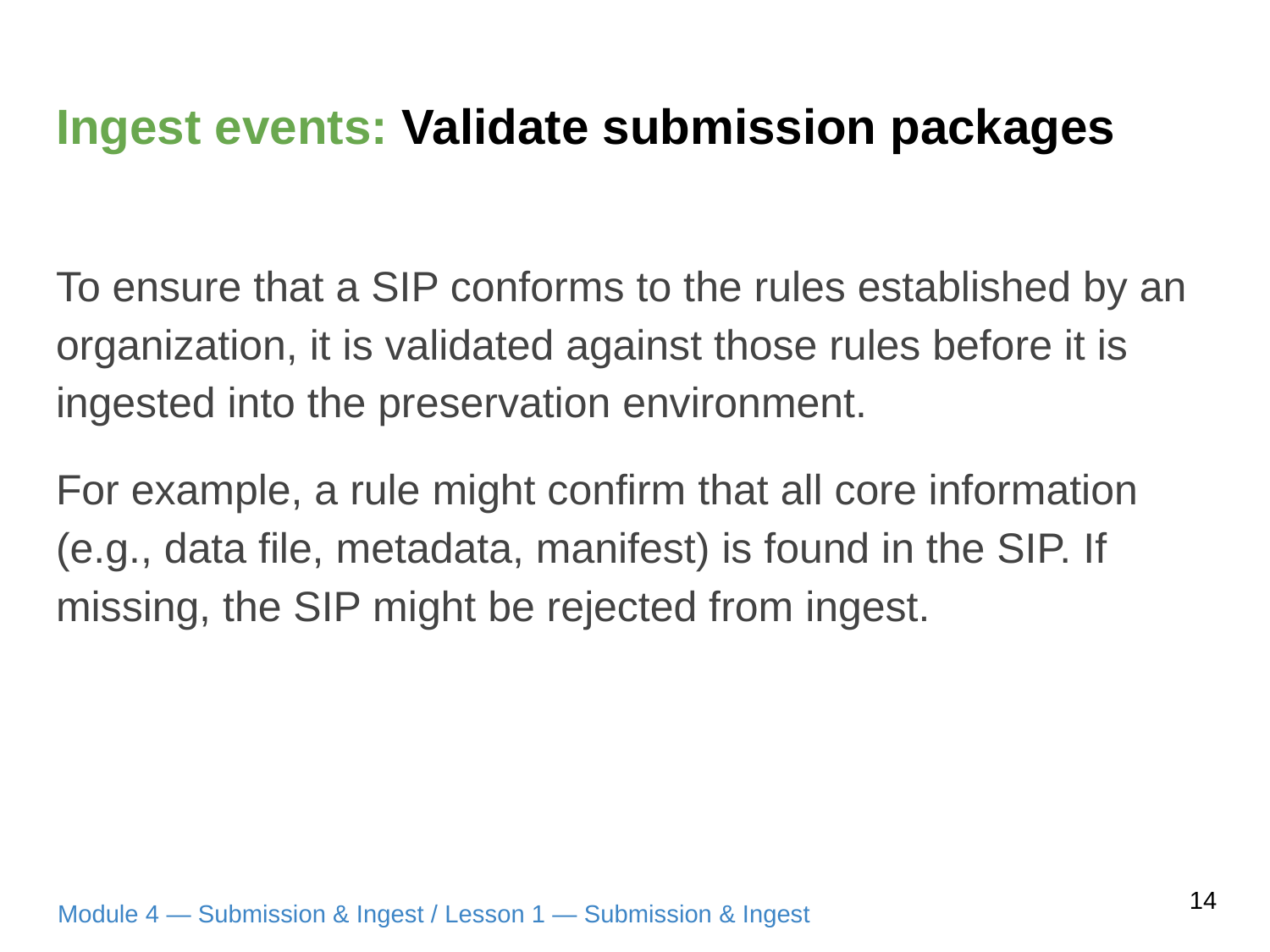

# Ingest events: Validate submission packages
To ensure that a SIP conforms to the rules established by an organization, it is validated against those rules before it is ingested into the preservation environment.
For example, a rule might confirm that all core information (e.g., data file, metadata, manifest) is found in the SIP. If missing, the SIP might be rejected from ingest.
14
Module 4 — Submission & Ingest / Lesson 1 — Submission & Ingest